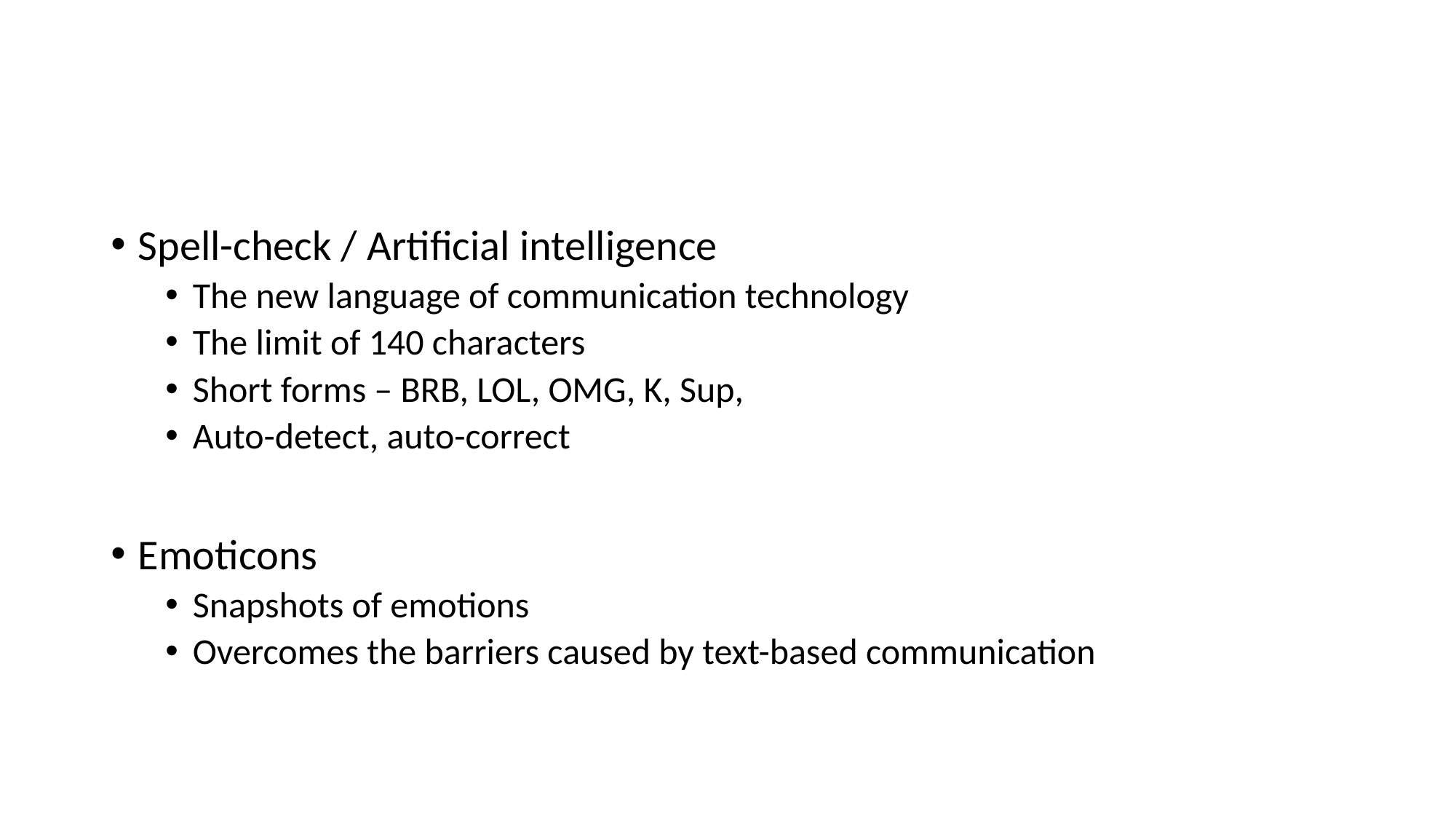

#
Spell-check / Artificial intelligence
The new language of communication technology
The limit of 140 characters
Short forms – BRB, LOL, OMG, K, Sup,
Auto-detect, auto-correct

Emoticons
Snapshots of emotions
Overcomes the barriers caused by text-based communication